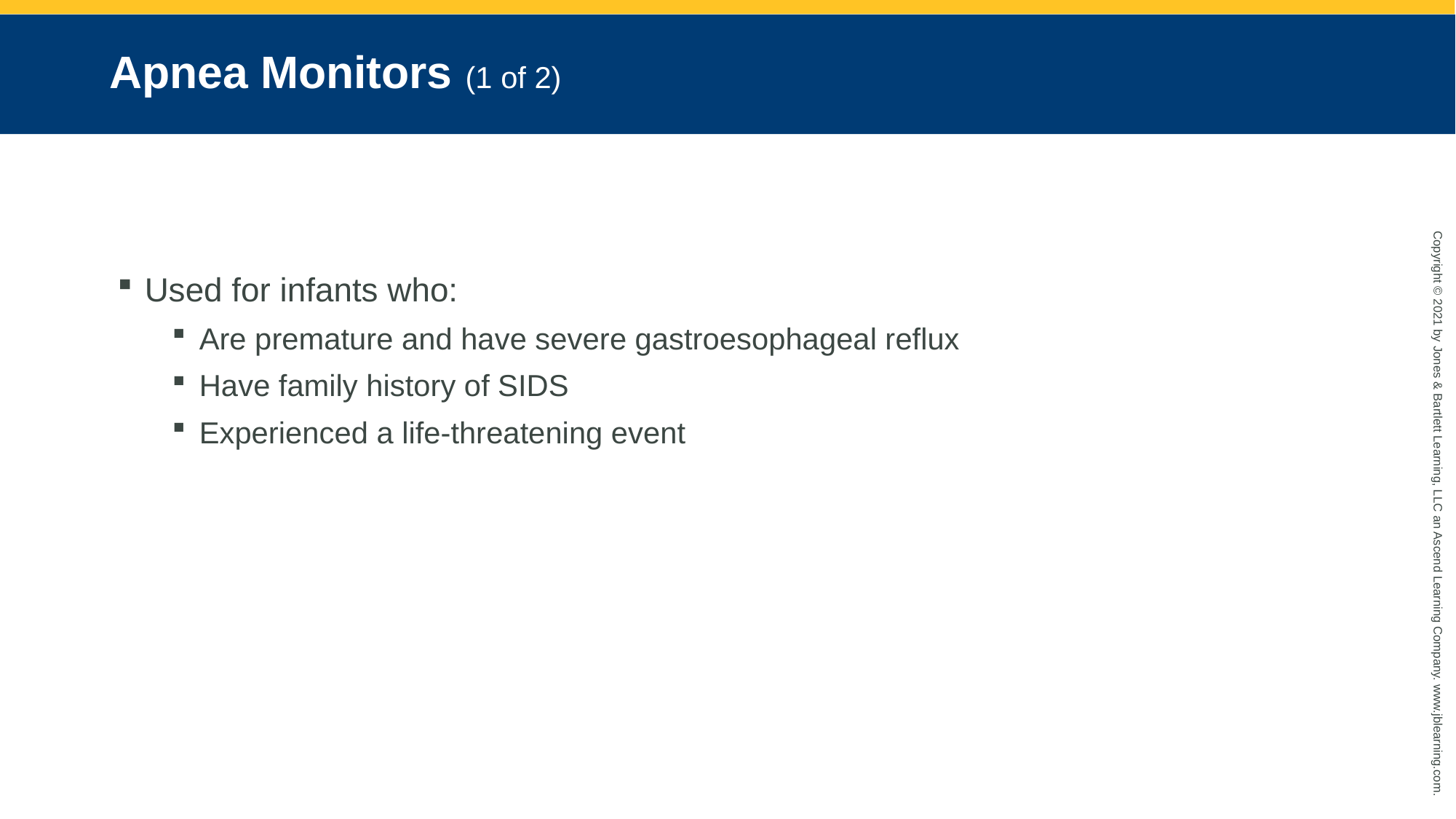

# Apnea Monitors (1 of 2)
Used for infants who:
Are premature and have severe gastroesophageal reflux
Have family history of SIDS
Experienced a life-threatening event